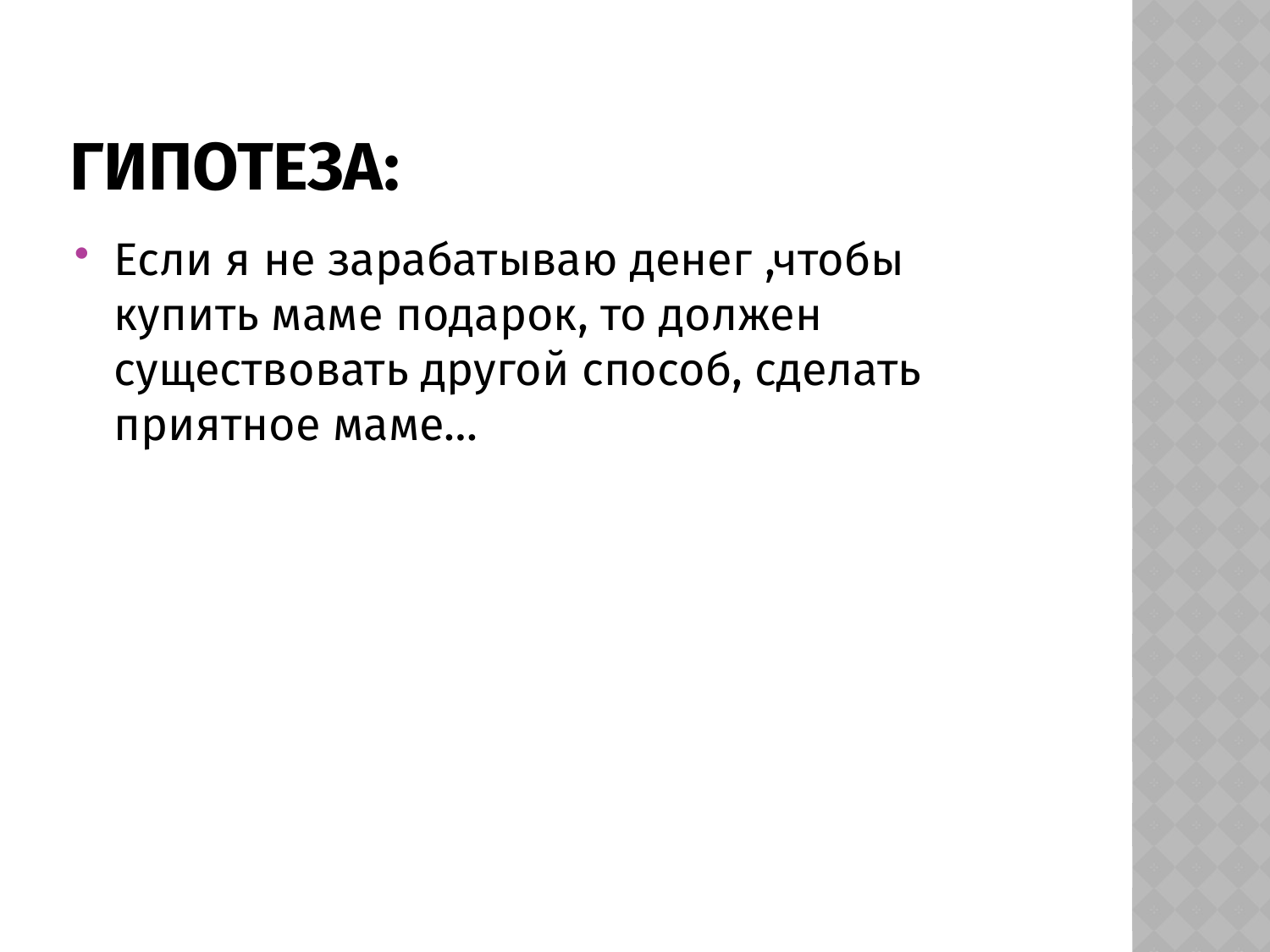

# Гипотеза:
Если я не зарабатываю денег ,чтобы купить маме подарок, то должен существовать другой способ, сделать  приятное маме…